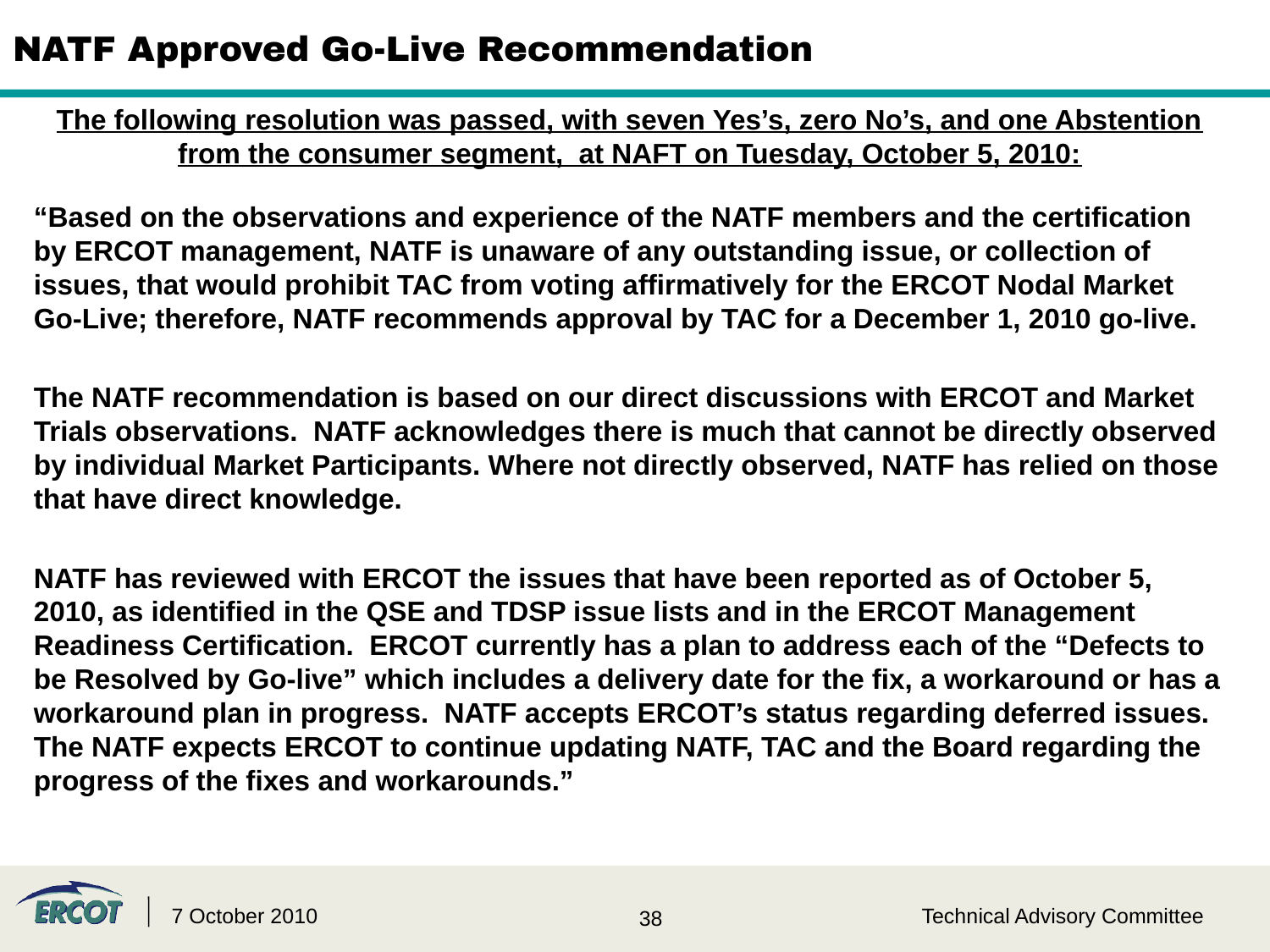

# NATF Approved Go-Live Recommendation
The following resolution was passed, with seven Yes’s, zero No’s, and one Abstention from the consumer segment,  at NAFT on Tuesday, October 5, 2010:

“Based on the observations and experience of the NATF members and the certification by ERCOT management, NATF is unaware of any outstanding issue, or collection of issues, that would prohibit TAC from voting affirmatively for the ERCOT Nodal Market Go-Live; therefore, NATF recommends approval by TAC for a December 1, 2010 go-live.

The NATF recommendation is based on our direct discussions with ERCOT and Market Trials observations.  NATF acknowledges there is much that cannot be directly observed by individual Market Participants. Where not directly observed, NATF has relied on those that have direct knowledge.

NATF has reviewed with ERCOT the issues that have been reported as of October 5, 2010, as identified in the QSE and TDSP issue lists and in the ERCOT Management Readiness Certification.  ERCOT currently has a plan to address each of the “Defects to be Resolved by Go-live” which includes a delivery date for the fix, a workaround or has a workaround plan in progress.  NATF accepts ERCOT’s status regarding deferred issues.  The NATF expects ERCOT to continue updating NATF, TAC and the Board regarding the progress of the fixes and workarounds.”
7 October 2010
Technical Advisory Committee